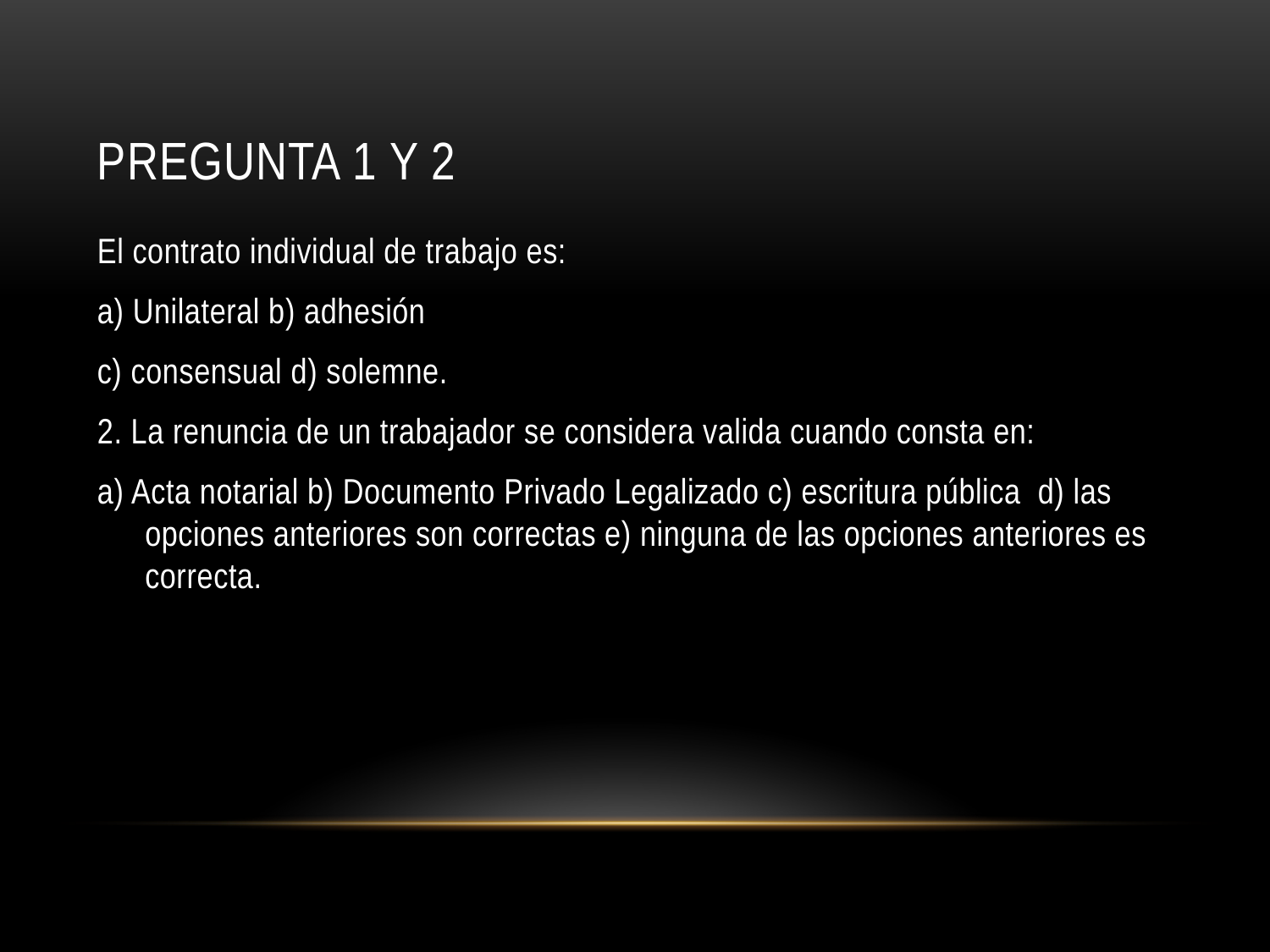

# PREGUNTA 1 y 2
El contrato individual de trabajo es:
a) Unilateral b) adhesión
c) consensual d) solemne.
2. La renuncia de un trabajador se considera valida cuando consta en:
a) Acta notarial b) Documento Privado Legalizado c) escritura pública  d) las opciones anteriores son correctas e) ninguna de las opciones anteriores es correcta.